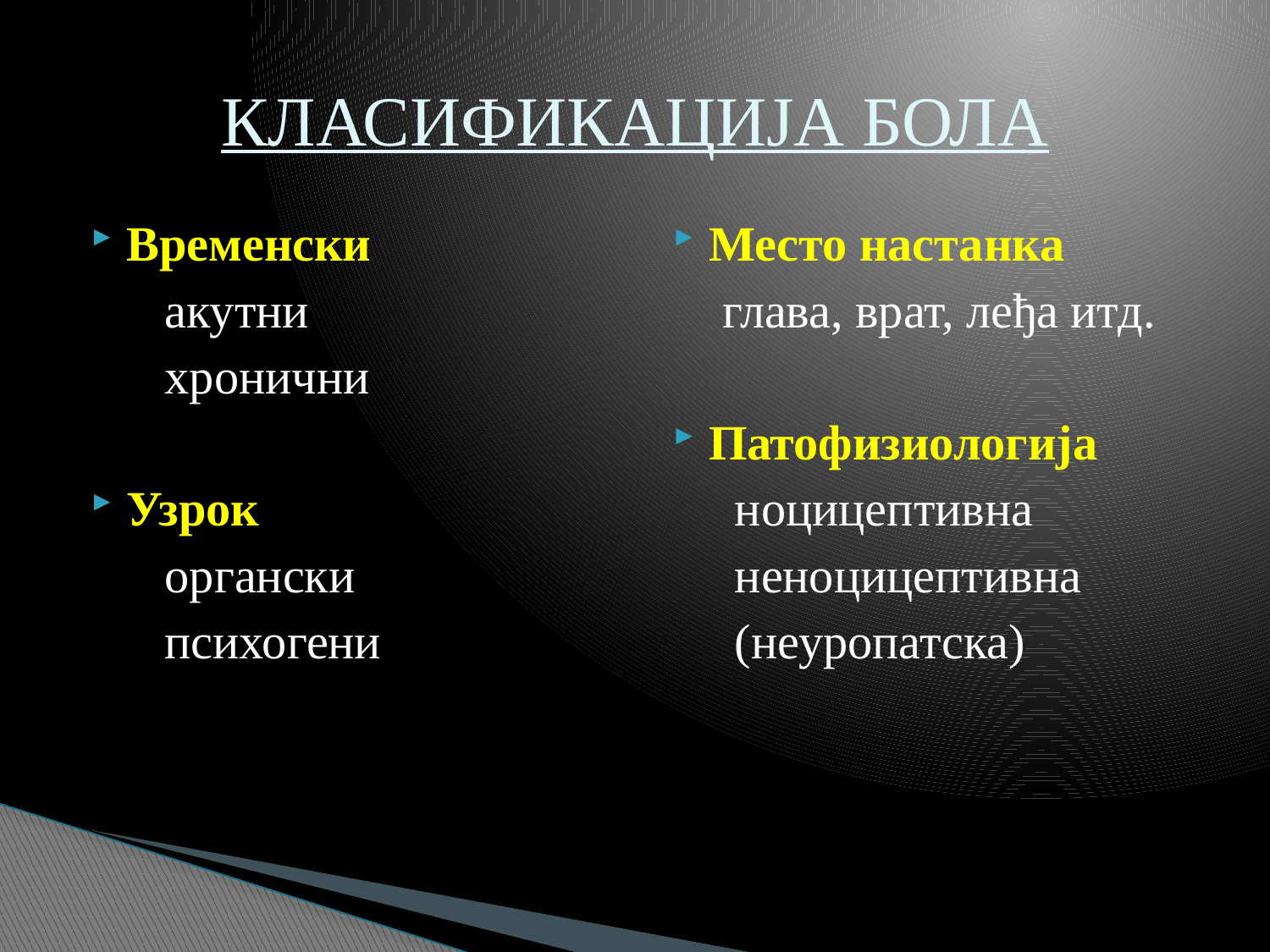

# КЛАСИФИКАЦИЈА БОЛА
Временски
      акутни
      хронични

Узрок
      органски
      психогени
Место настанка
    глава, врат, леђа итд.

Патофизиологија
     ноцицептивна
     неноцицептивна
     (неуропатска)